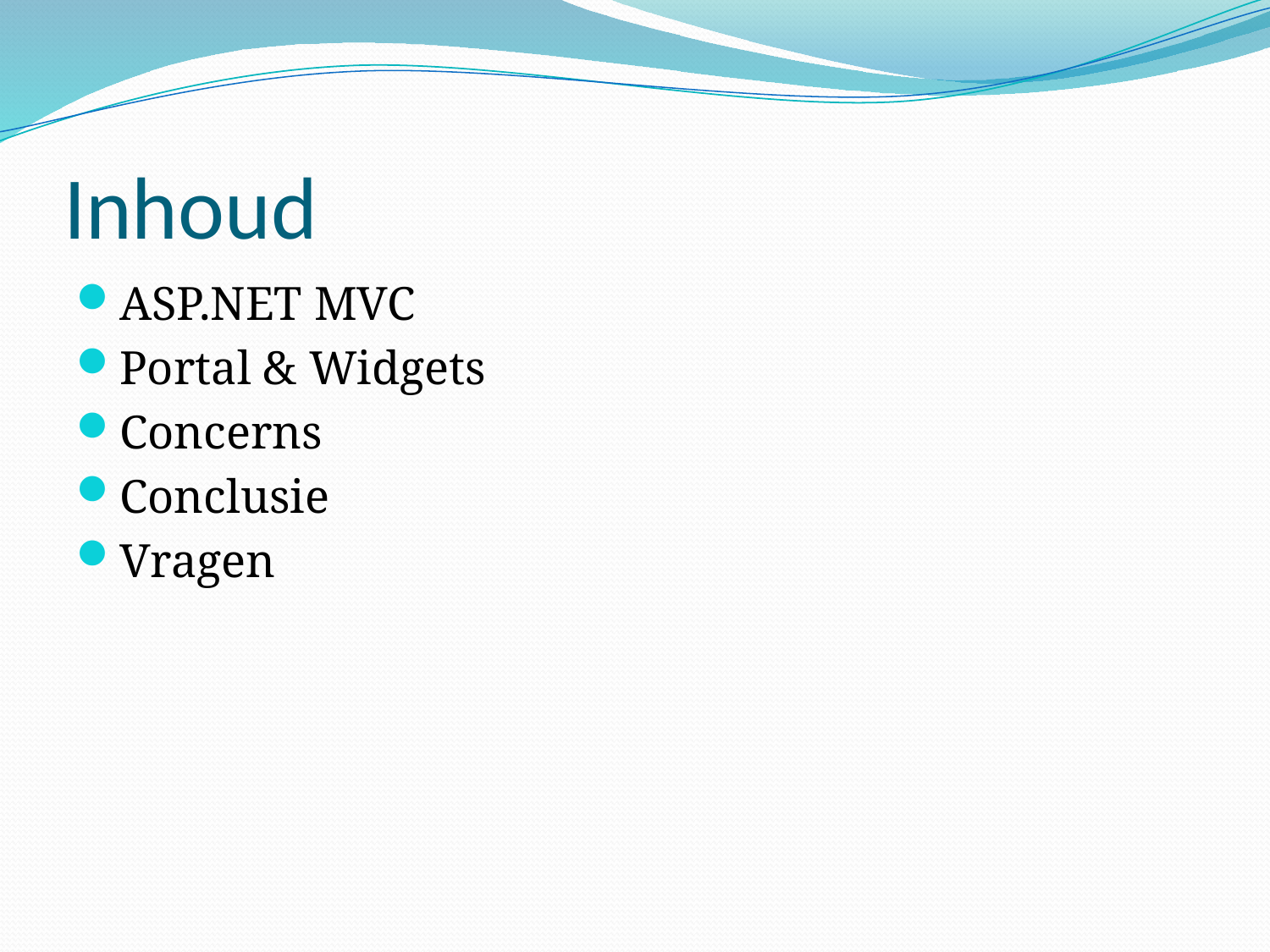

# Inhoud
ASP.NET MVC
Portal & Widgets
Concerns
Conclusie
Vragen